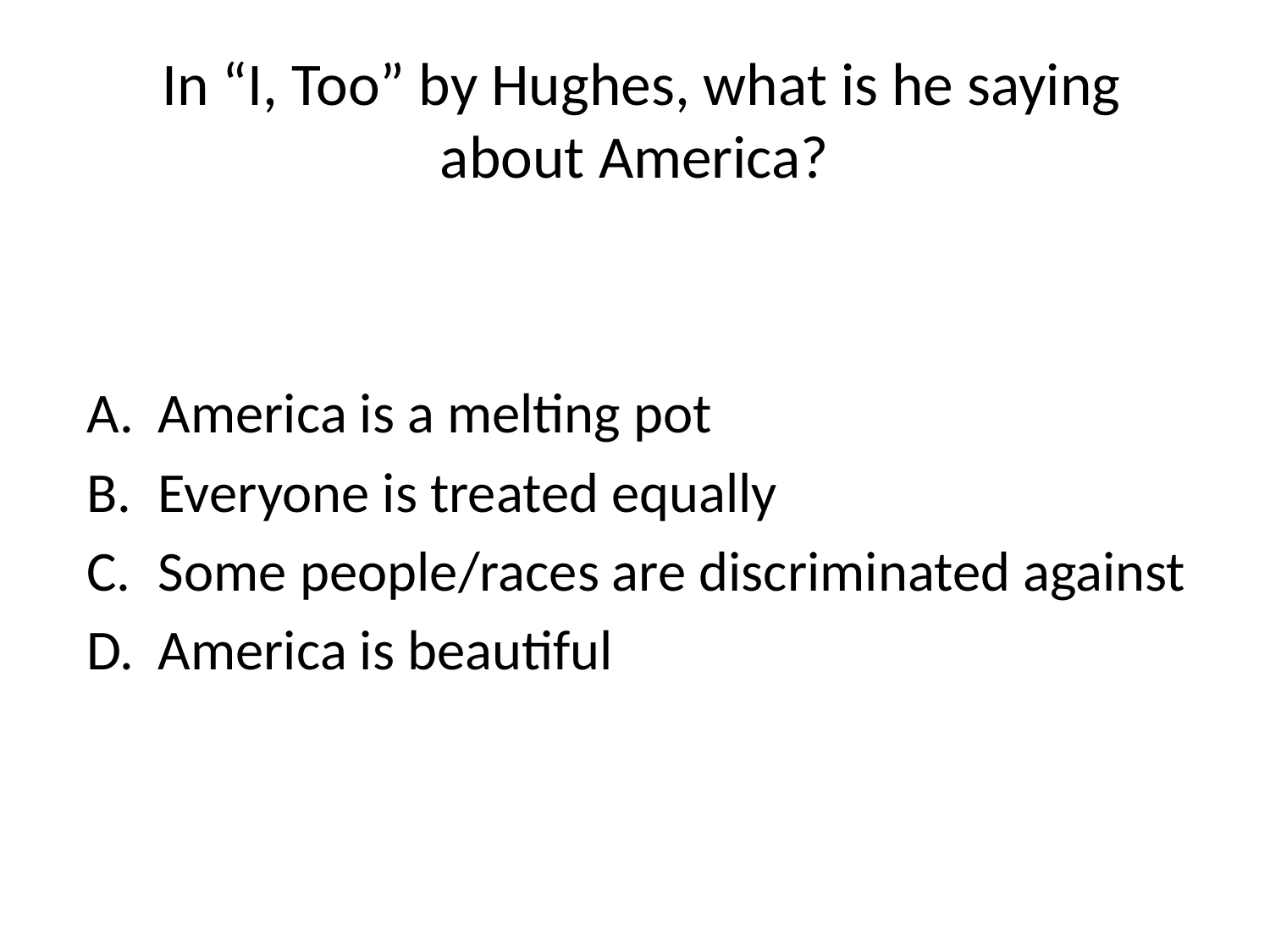

# In “I, Too” by Hughes, what is he saying about America?
America is a melting pot
Everyone is treated equally
Some people/races are discriminated against
America is beautiful